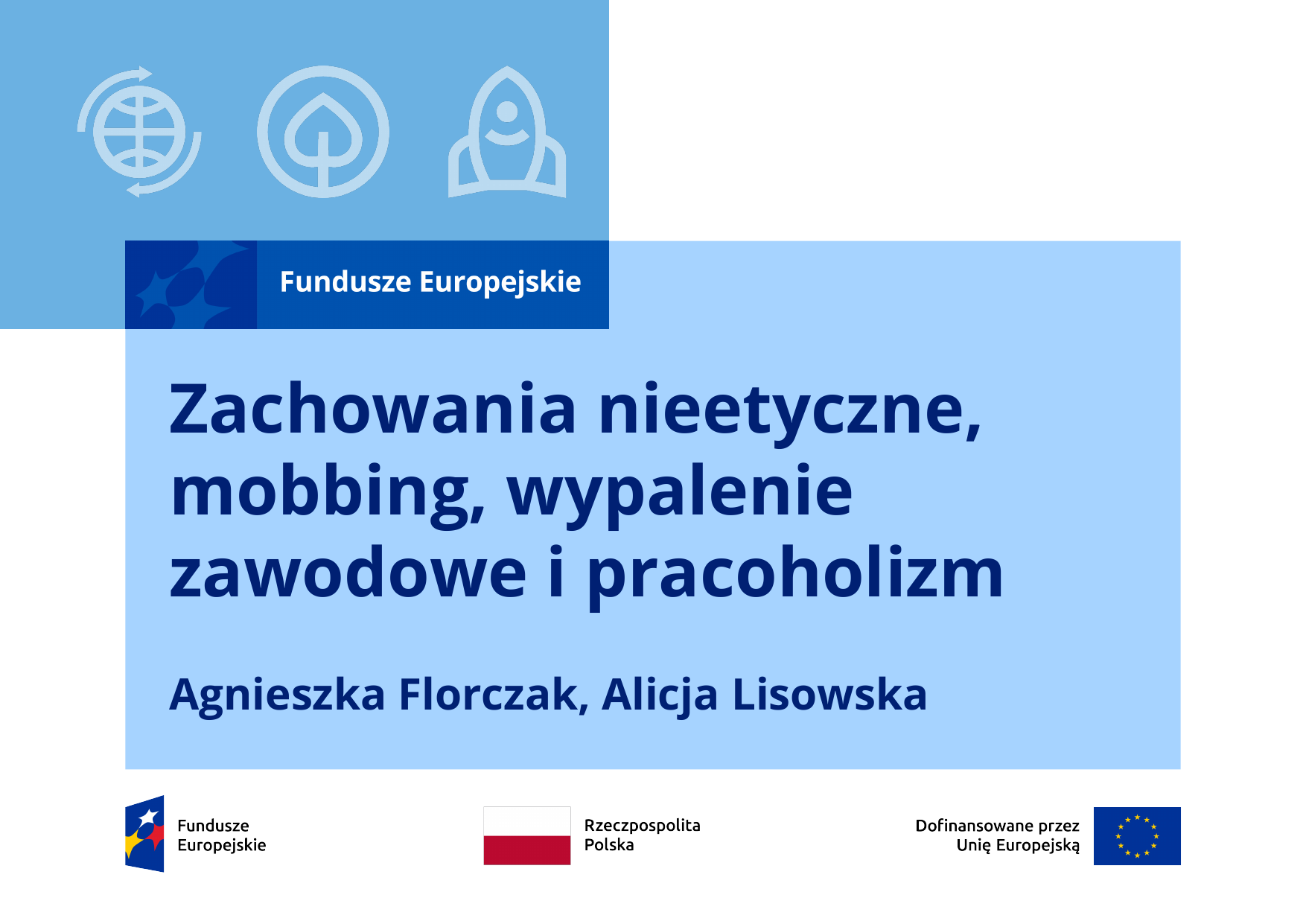

# Zachowania nieetyczne, mobbing, wypalenie zawodowe i pracoholizm
Agnieszka Florczak, Alicja Lisowska